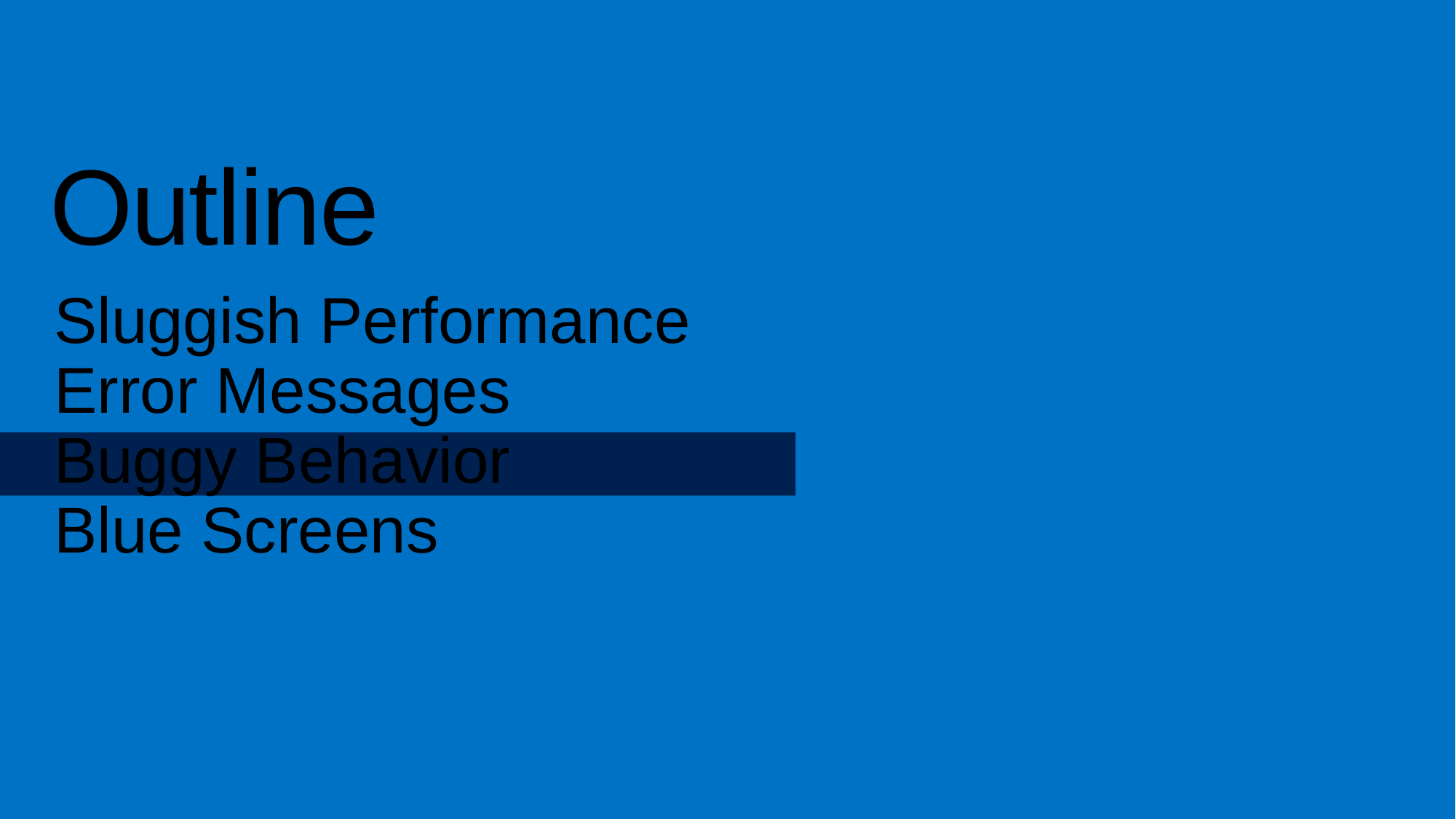

# Outline
Sluggish Performance
Error Messages
Buggy Behavior
Blue Screens